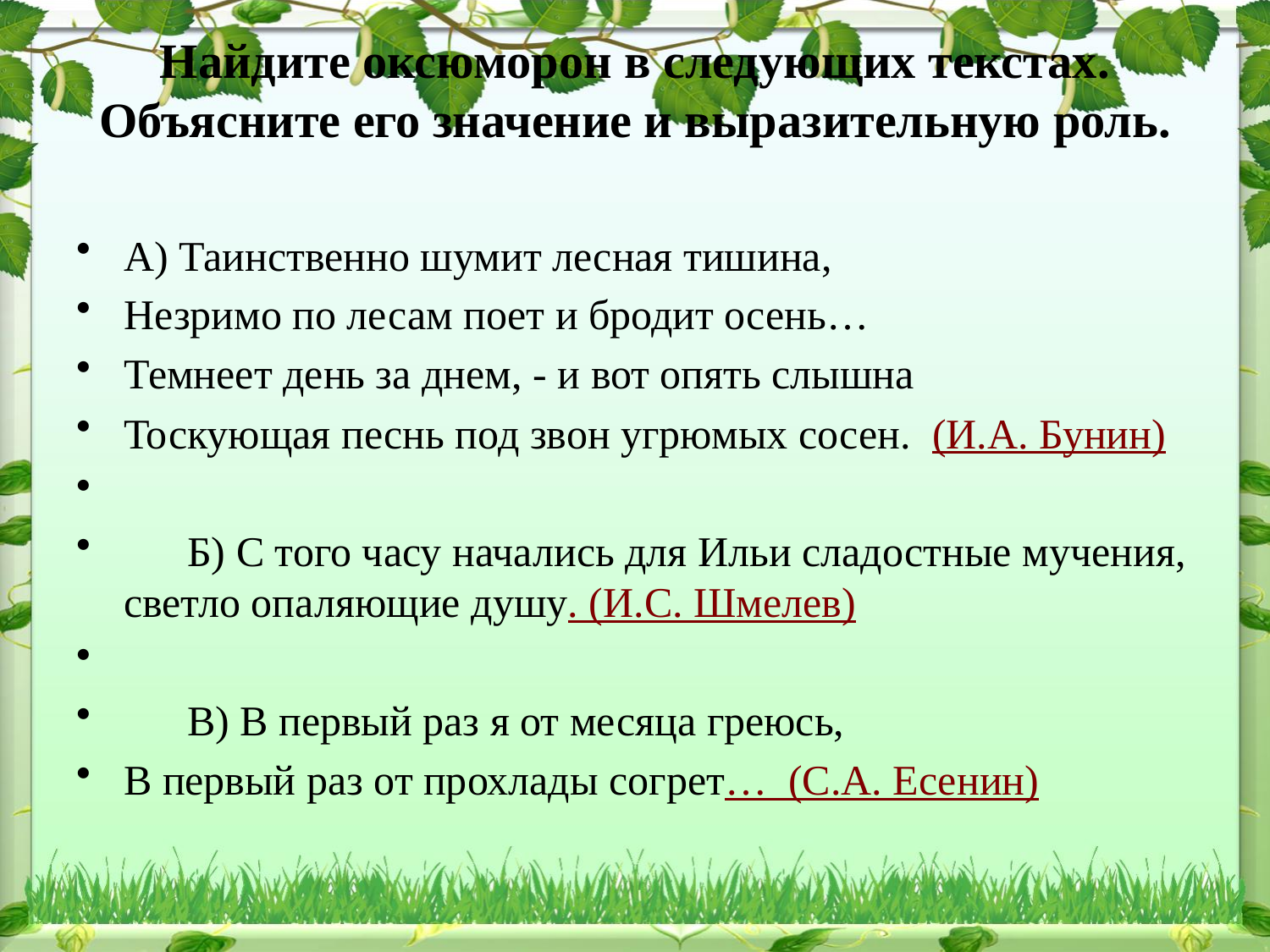

# Найдите оксюморон в следующих текстах. Объясните его значение и выразительную роль.
А) Таинственно шумит лесная тишина,
Незримо по лесам поет и бродит осень…
Темнеет день за днем, - и вот опять слышна
Тоскующая песнь под звон угрюмых сосен.  (И.А. Бунин)

      Б) С того часу начались для Ильи сладостные мучения, светло опаляющие душу. (И.С. Шмелев)

      В) В первый раз я от месяца греюсь,
В первый раз от прохлады согрет…  (С.А. Есенин)